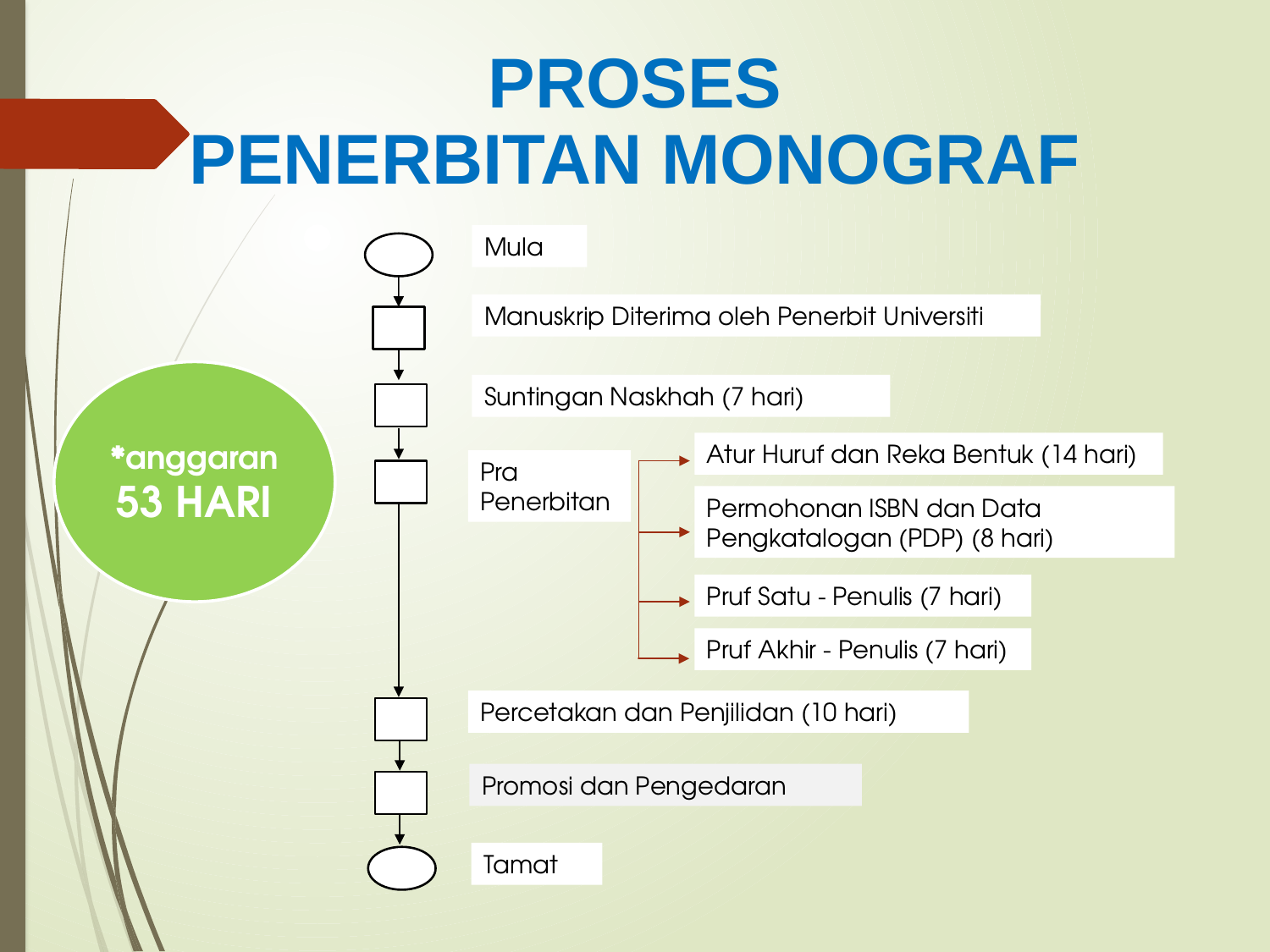

PROSES
PENERBITAN MONOGRAF
Mula

Manuskrip Diterima oleh Penerbit Universiti

Suntingan Naskhah (7 hari)

Atur Huruf dan Reka Bentuk (14 hari)
Pra Penerbitan

Permohonan ISBN dan Data Pengkatalogan (PDP) (8 hari)
Pruf Satu - Penulis (7 hari)
Pruf Akhir - Penulis (7 hari)
Percetakan dan Penjilidan (10 hari)

Promosi dan Pengedaran

Tamat

*anggaran
53 HARI